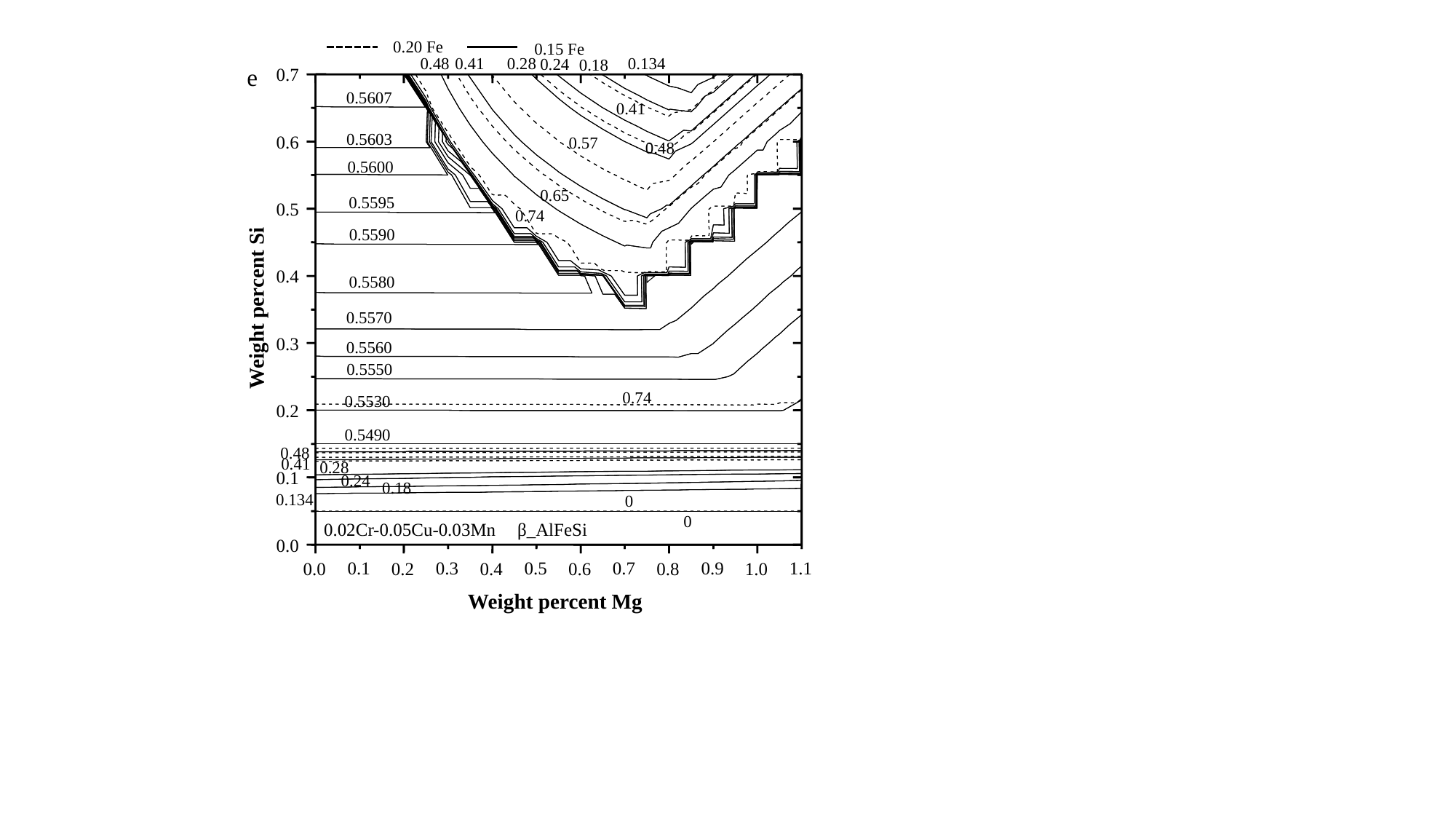

0.20 Fe

0.7

0.6

0.5

0.4

0.3

0.2

0.1

0.0

0.0
0.2
0.4
0.6
0.8
1.0

0.41

0.57

0.48

0.65
0.74

0.74

0

0.15 Fe
0.28
0.41
0.48
0.134
0.24
0.18
0.5607
0.5603
0.5600
0.5595
0.5590
0.5580
Weight percent Si
0.5570
0.5560
0.5550
0.5530
0.5490
0.48
0.41
0.28
0.24
0.18
0.134
0
0.02Cr-0.05Cu-0.03Mn
β_AlFeSi
Weight percent Mg
e
0.1
0.3
0.5
0.7
0.9
1.1